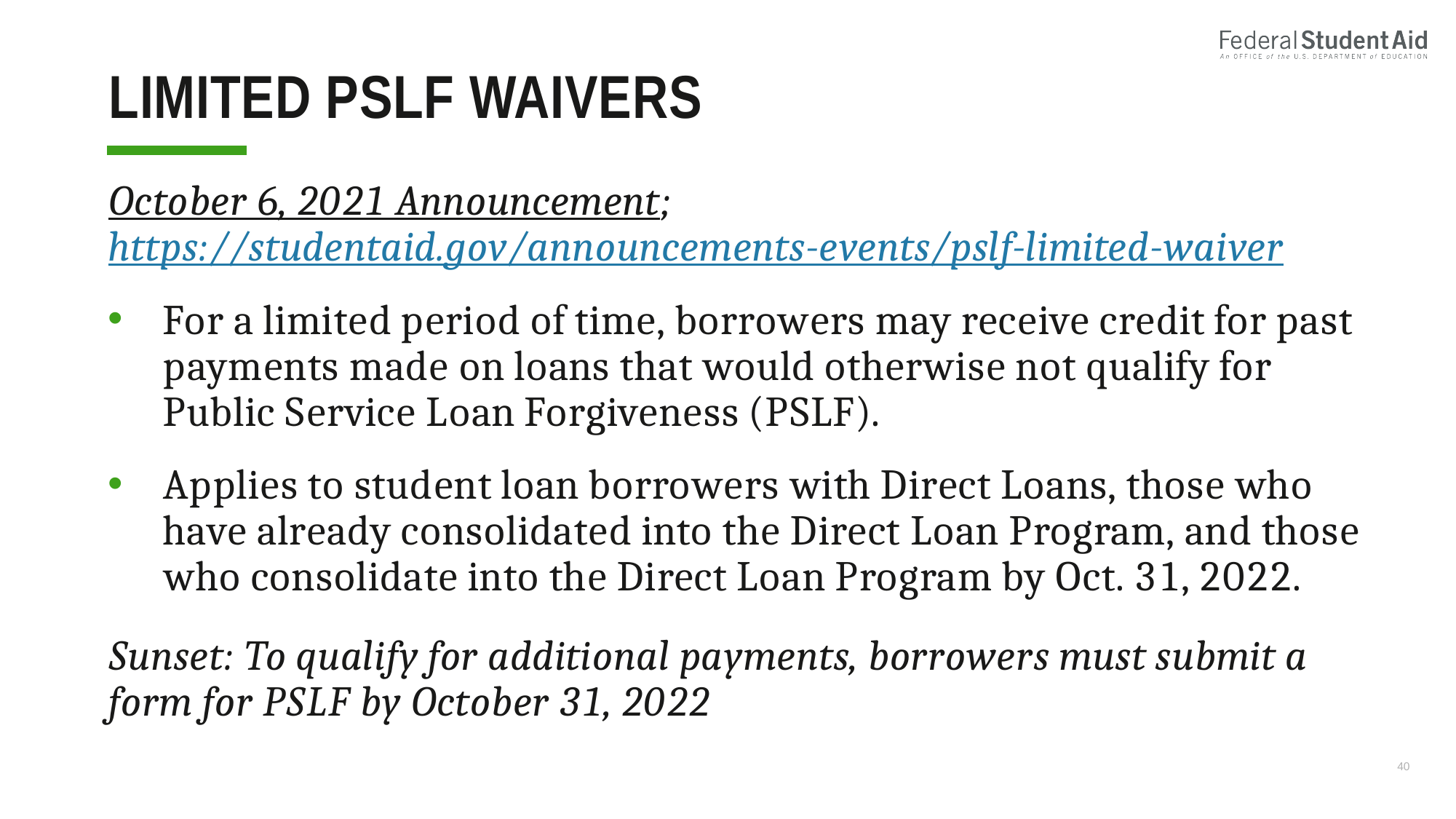

# Limited pslf Waivers
October 6, 2021 Announcement; https://studentaid.gov/announcements-events/pslf-limited-waiver
For a limited period of time, borrowers may receive credit for past payments made on loans that would otherwise not qualify for Public Service Loan Forgiveness (PSLF).
Applies to student loan borrowers with Direct Loans, those who have already consolidated into the Direct Loan Program, and those who consolidate into the Direct Loan Program by Oct. 31, 2022.
Sunset: To qualify for additional payments, borrowers must submit a form for PSLF by October 31, 2022

40